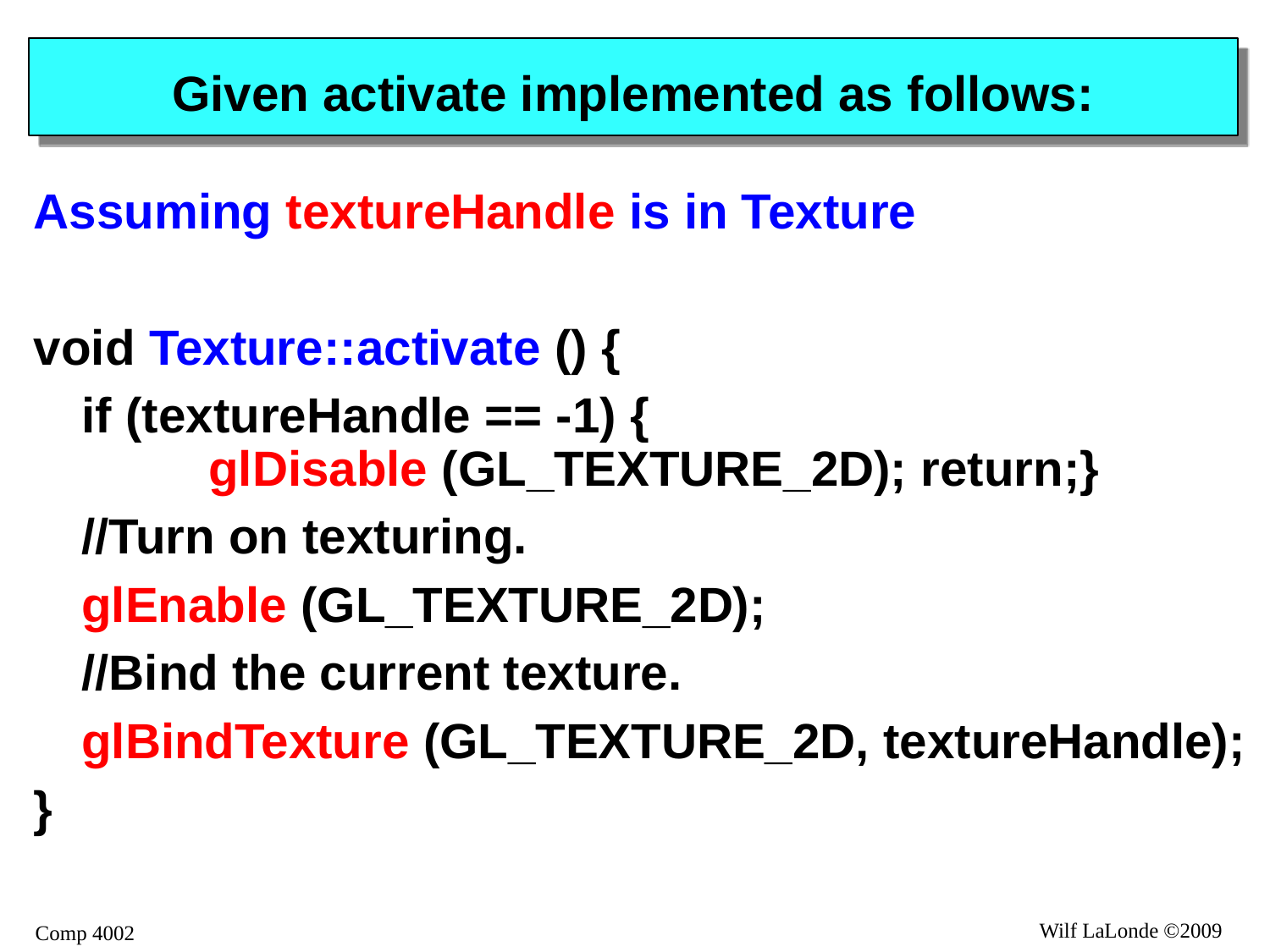

# Given activate implemented as follows:
Assuming textureHandle is in Texture

void Texture::activate () {
	if (textureHandle == -1) {
	glDisable (GL_TEXTURE_2D); return;}
	//Turn on texturing.
	glEnable (GL_TEXTURE_2D);
	//Bind the current texture.
	glBindTexture (GL_TEXTURE_2D, textureHandle);
}